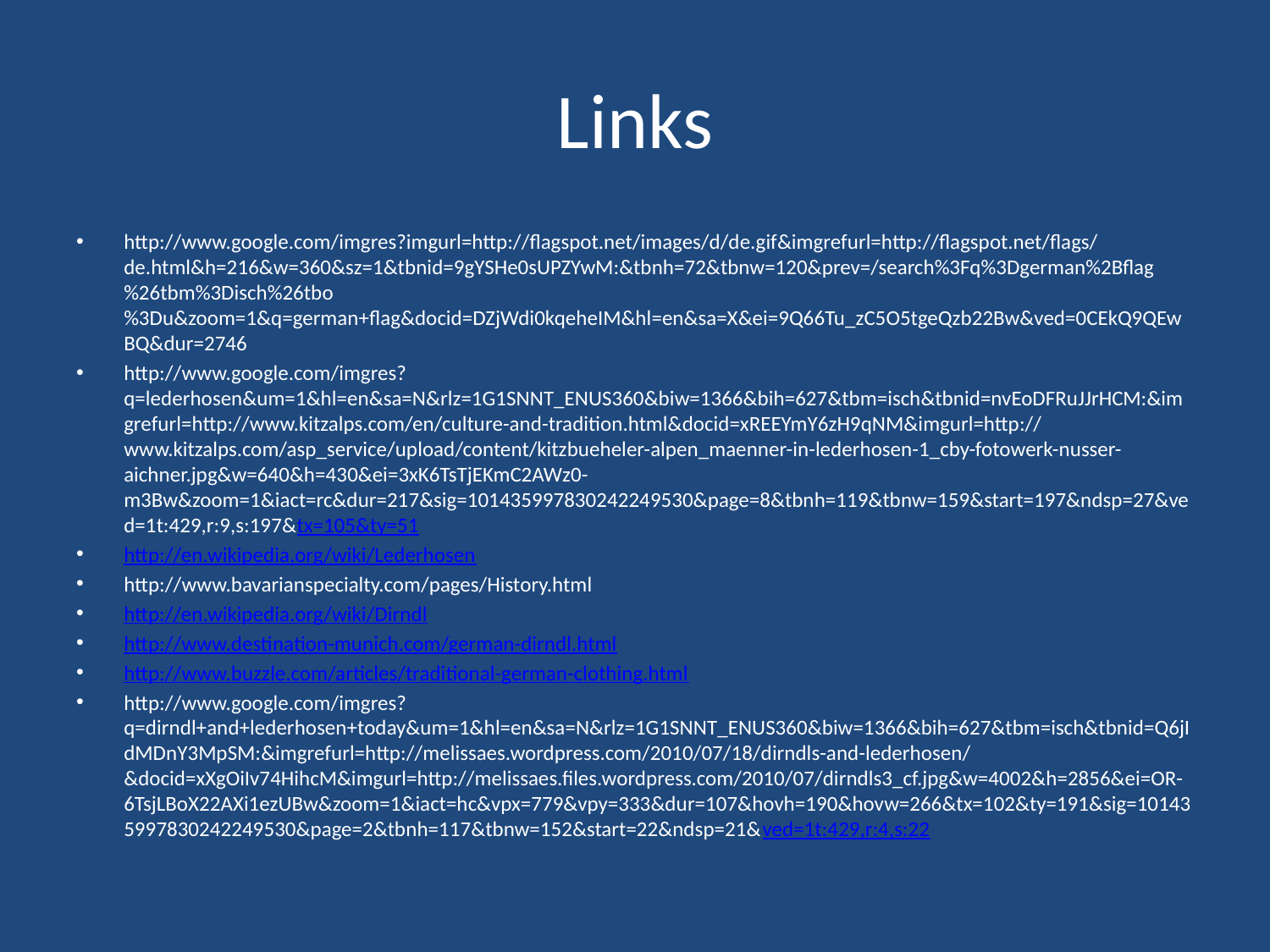

# Links
http://www.google.com/imgres?imgurl=http://flagspot.net/images/d/de.gif&imgrefurl=http://flagspot.net/flags/de.html&h=216&w=360&sz=1&tbnid=9gYSHe0sUPZYwM:&tbnh=72&tbnw=120&prev=/search%3Fq%3Dgerman%2Bflag%26tbm%3Disch%26tbo%3Du&zoom=1&q=german+flag&docid=DZjWdi0kqeheIM&hl=en&sa=X&ei=9Q66Tu_zC5O5tgeQzb22Bw&ved=0CEkQ9QEwBQ&dur=2746
http://www.google.com/imgres?q=lederhosen&um=1&hl=en&sa=N&rlz=1G1SNNT_ENUS360&biw=1366&bih=627&tbm=isch&tbnid=nvEoDFRuJJrHCM:&imgrefurl=http://www.kitzalps.com/en/culture-and-tradition.html&docid=xREEYmY6zH9qNM&imgurl=http://www.kitzalps.com/asp_service/upload/content/kitzbueheler-alpen_maenner-in-lederhosen-1_cby-fotowerk-nusser-aichner.jpg&w=640&h=430&ei=3xK6TsTjEKmC2AWz0-m3Bw&zoom=1&iact=rc&dur=217&sig=101435997830242249530&page=8&tbnh=119&tbnw=159&start=197&ndsp=27&ved=1t:429,r:9,s:197&tx=105&ty=51
http://en.wikipedia.org/wiki/Lederhosen
http://www.bavarianspecialty.com/pages/History.html
http://en.wikipedia.org/wiki/Dirndl
http://www.destination-munich.com/german-dirndl.html
http://www.buzzle.com/articles/traditional-german-clothing.html
http://www.google.com/imgres?q=dirndl+and+lederhosen+today&um=1&hl=en&sa=N&rlz=1G1SNNT_ENUS360&biw=1366&bih=627&tbm=isch&tbnid=Q6jIdMDnY3MpSM:&imgrefurl=http://melissaes.wordpress.com/2010/07/18/dirndls-and-lederhosen/&docid=xXgOiIv74HihcM&imgurl=http://melissaes.files.wordpress.com/2010/07/dirndls3_cf.jpg&w=4002&h=2856&ei=OR-6TsjLBoX22AXi1ezUBw&zoom=1&iact=hc&vpx=779&vpy=333&dur=107&hovh=190&hovw=266&tx=102&ty=191&sig=101435997830242249530&page=2&tbnh=117&tbnw=152&start=22&ndsp=21&ved=1t:429,r:4,s:22